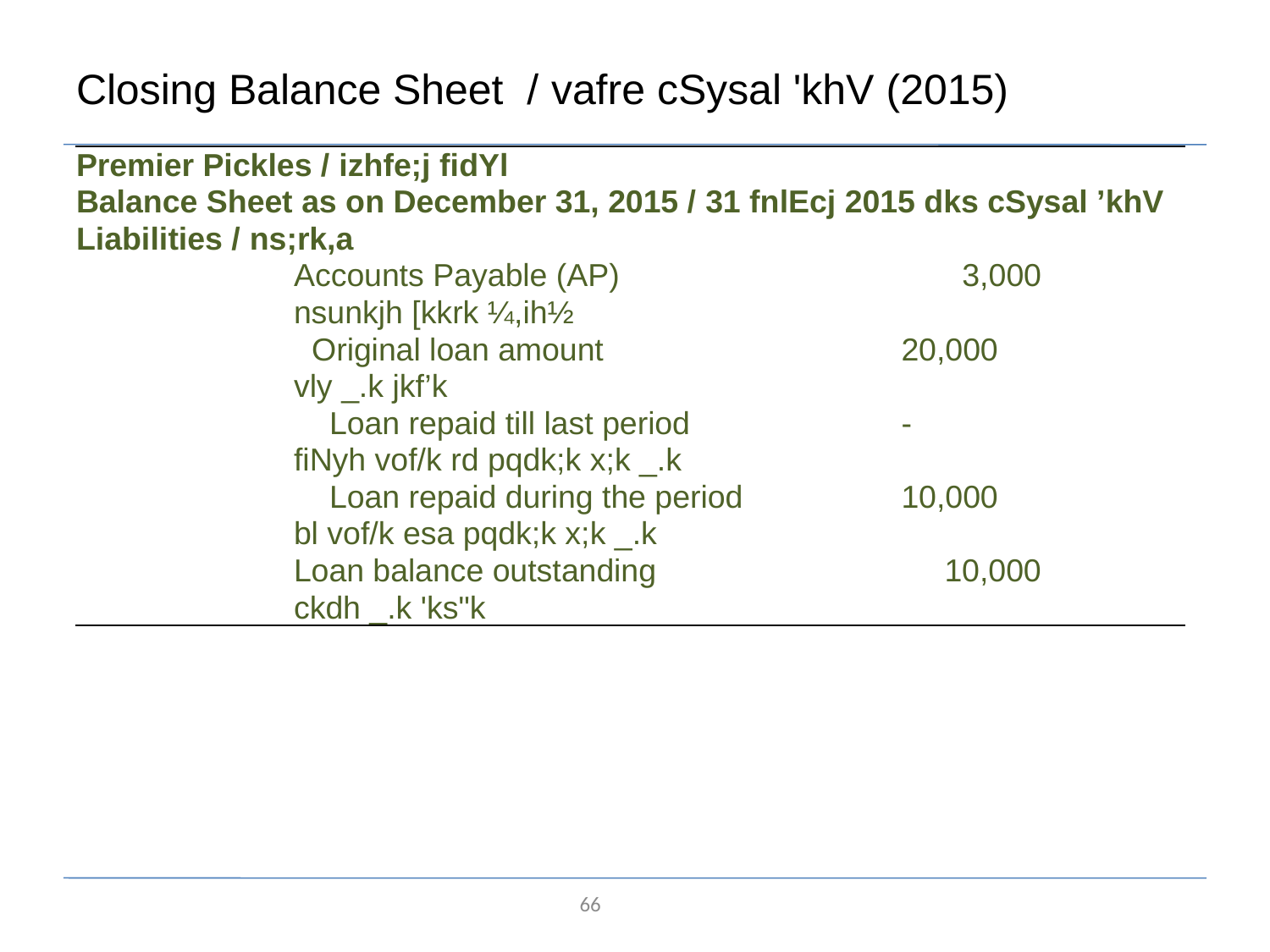

# Closing Balance Sheet  / vafre cSysal 'khV (2015)
| Premier Pickles / izhfe;j fidYl |  |  |  |
| --- | --- | --- | --- |
| Balance Sheet as on December 31, 2015 / 31 fnlEcj 2015 dks cSysal ’khV |  |  |  |
| Liabilities / ns;rk,a |  |  |  |
|  | Accounts Payable (AP) | 3,000 |  |
|  | nsunkjh [kkrk ¼,ih½ |  |  |
|  | Original loan amount | 20,000 |  |
|  | vly \_.k jkf’k |  |  |
|  | Loan repaid till last period | - |  |
|  | fiNyh vof/k rd pqdk;k x;k \_.k |  |  |
|  | Loan repaid during the period | 10,000 |  |
|  | bl vof/k esa pqdk;k x;k \_.k |  |  |
|  | Loan balance outstanding | 10,000 |  |
|  | ckdh \_.k 'ks"k |  |  |
66